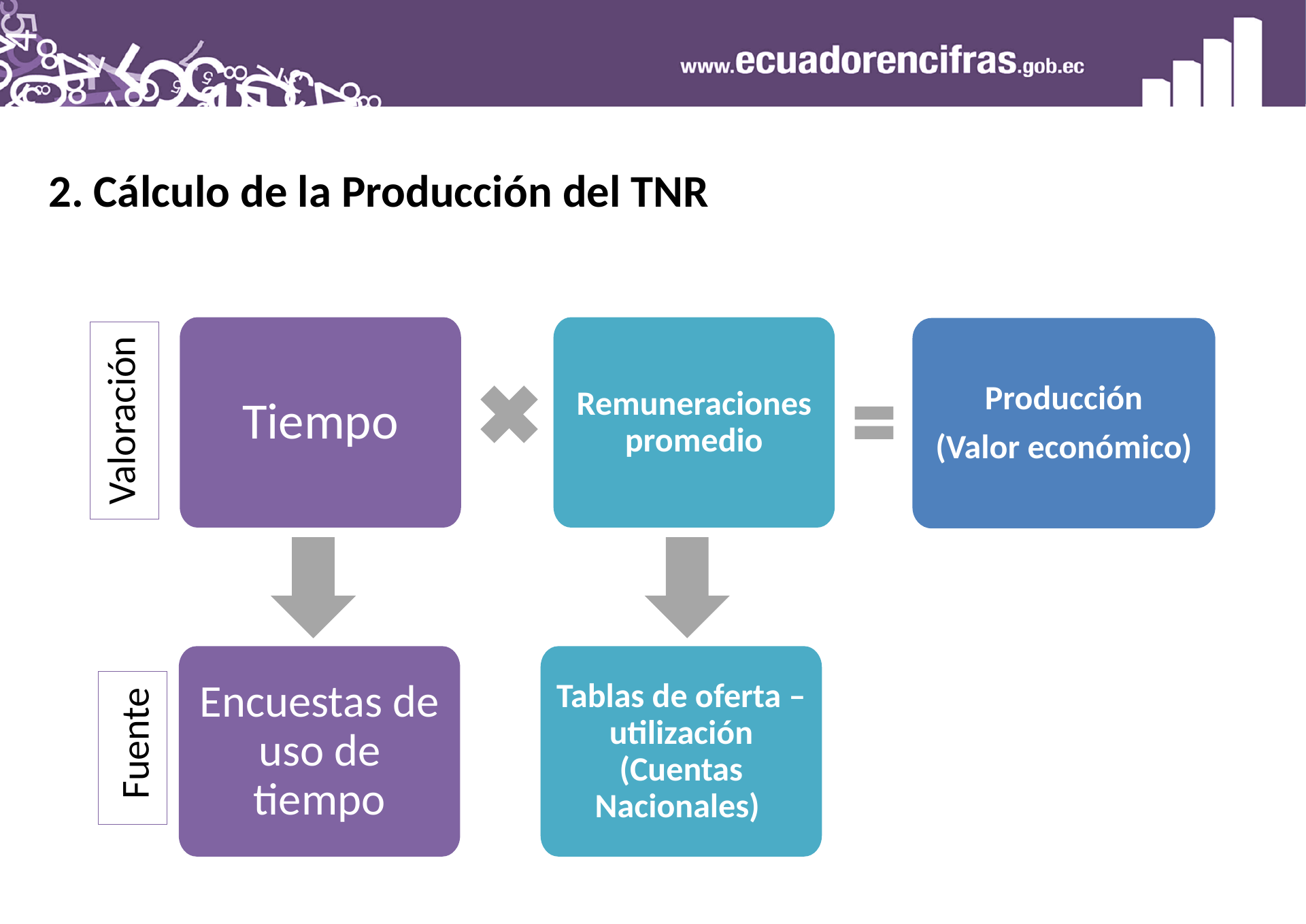

2. Cálculo de la Producción del TNR
Tiempo
Remuneraciones promedio
Producción
(Valor económico)

Encuestas de uso de tiempo
Tablas de oferta – utilización (Cuentas Nacionales)
Valoración
 Fuente